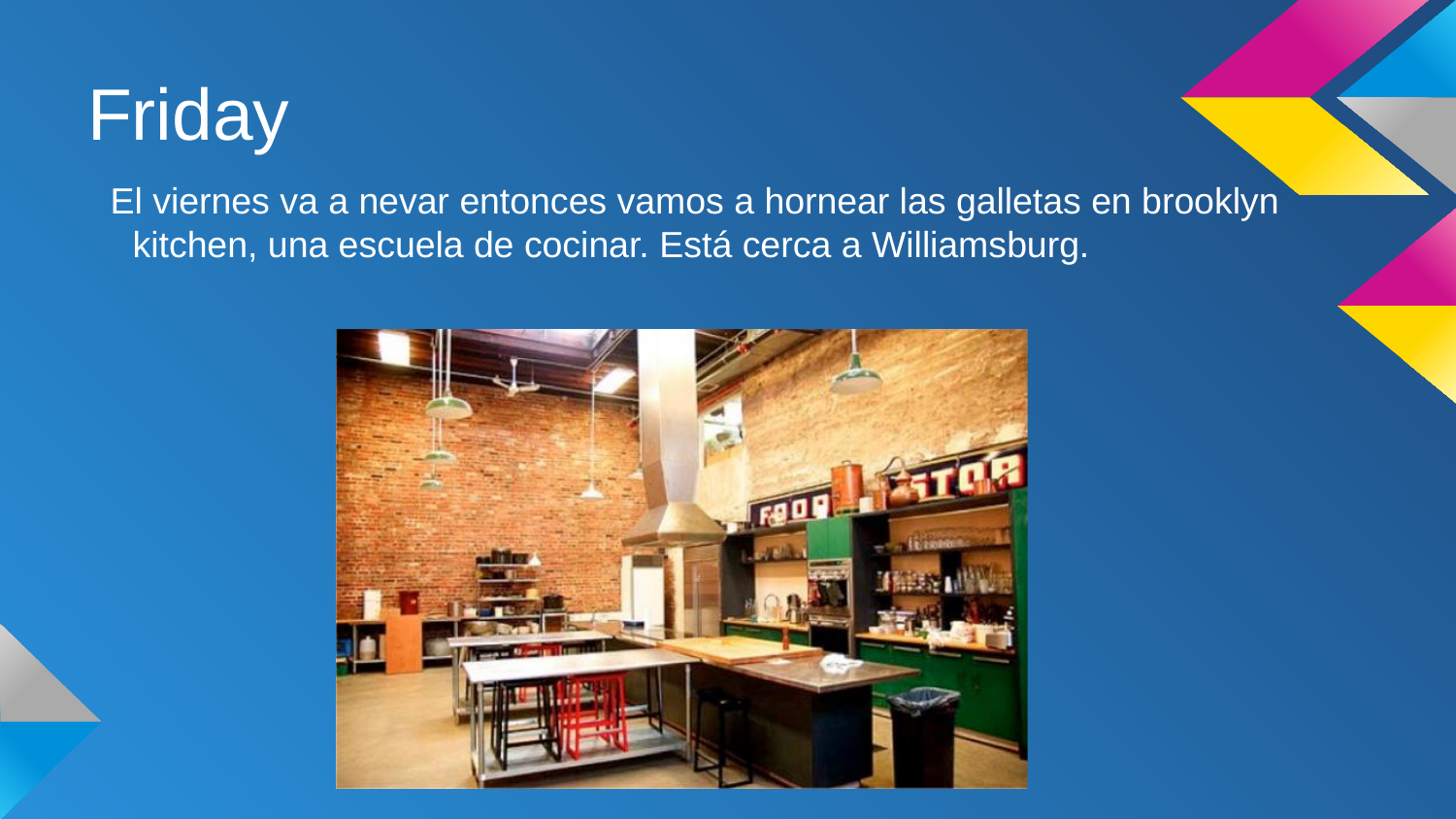

# Friday
El viernes va a nevar entonces vamos a hornear las galletas en brooklyn kitchen, una escuela de cocinar. Está cerca a Williamsburg.